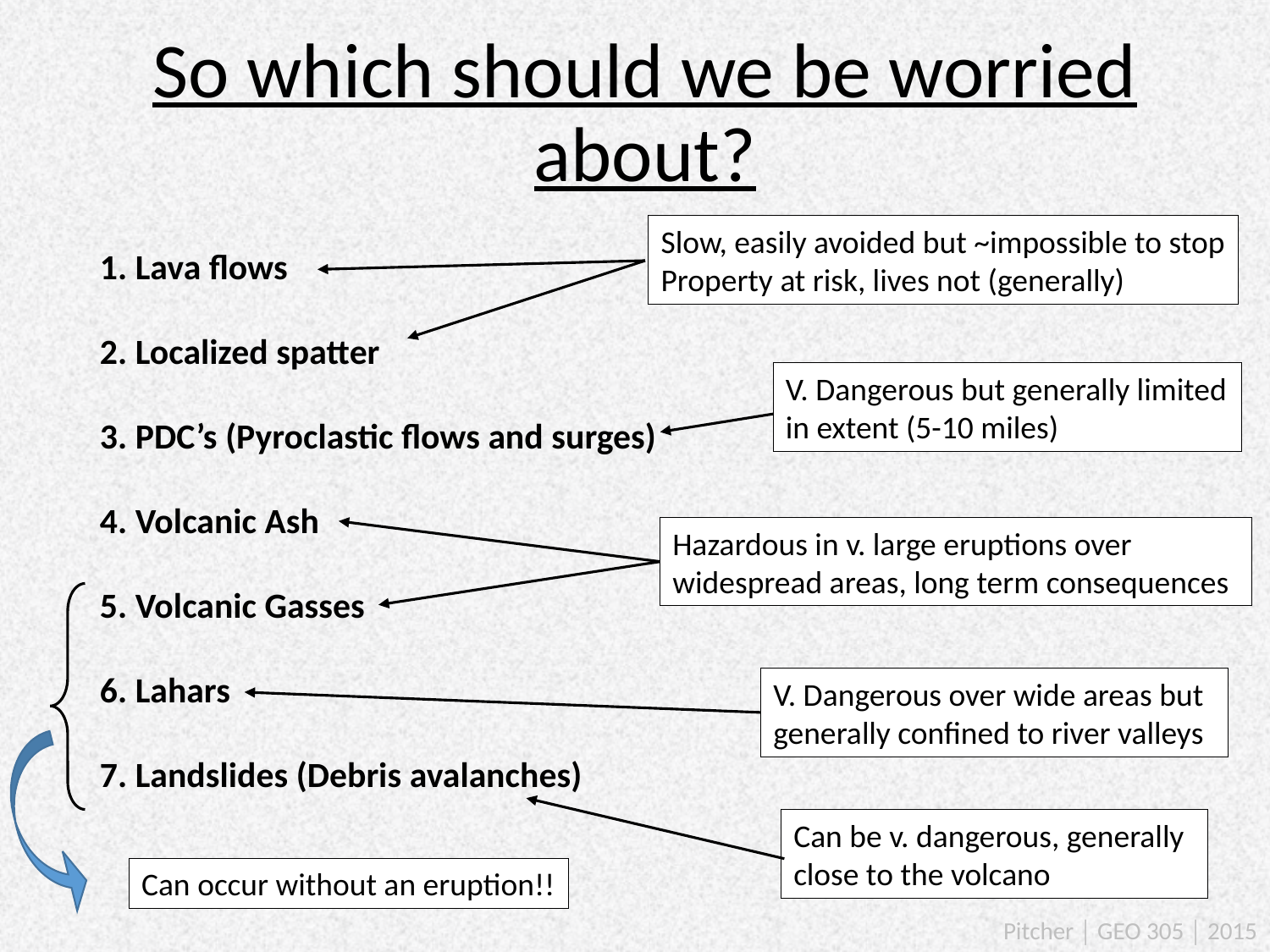

# So which should we be worried about?
Slow, easily avoided but ~impossible to stop
Property at risk, lives not (generally)
1. Lava flows

2. Localized spatter

3. PDC’s (Pyroclastic flows and surges)

4. Volcanic Ash

5. Volcanic Gasses

6. Lahars
7. Landslides (Debris avalanches)

V. Dangerous but generally limited in extent (5-10 miles)
Hazardous in v. large eruptions over widespread areas, long term consequences

V. Dangerous over wide areas but generally confined to river valleys

Can be v. dangerous, generally close to the volcano
Can occur without an eruption!!